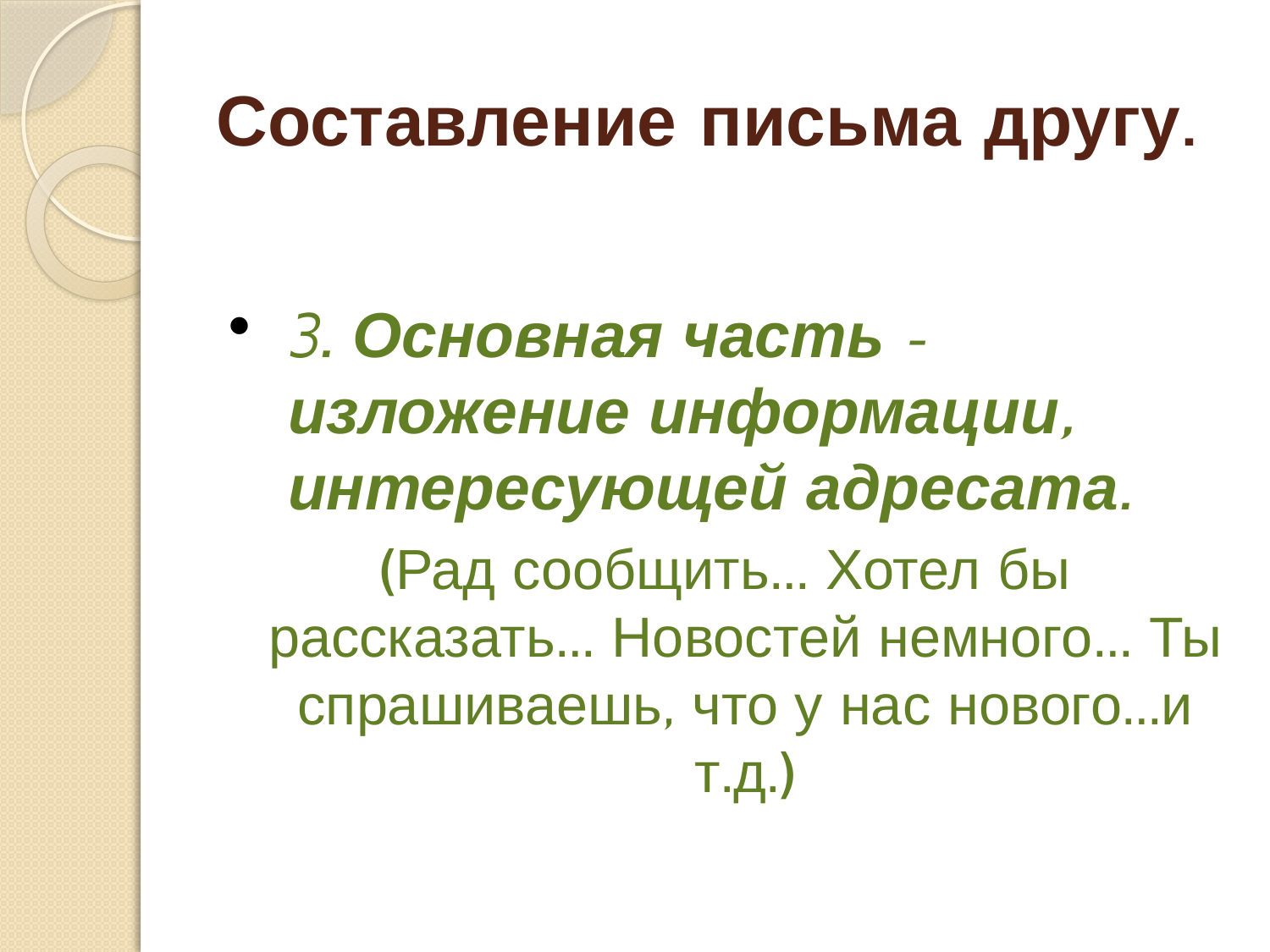

# Составление письма другу.

3. Основная часть - изложение информации, интересующей адресата.
(Рад сообщить… Хотел бы рассказать… Новостей немного… Ты спрашиваешь, что у нас нового…и т.д.)